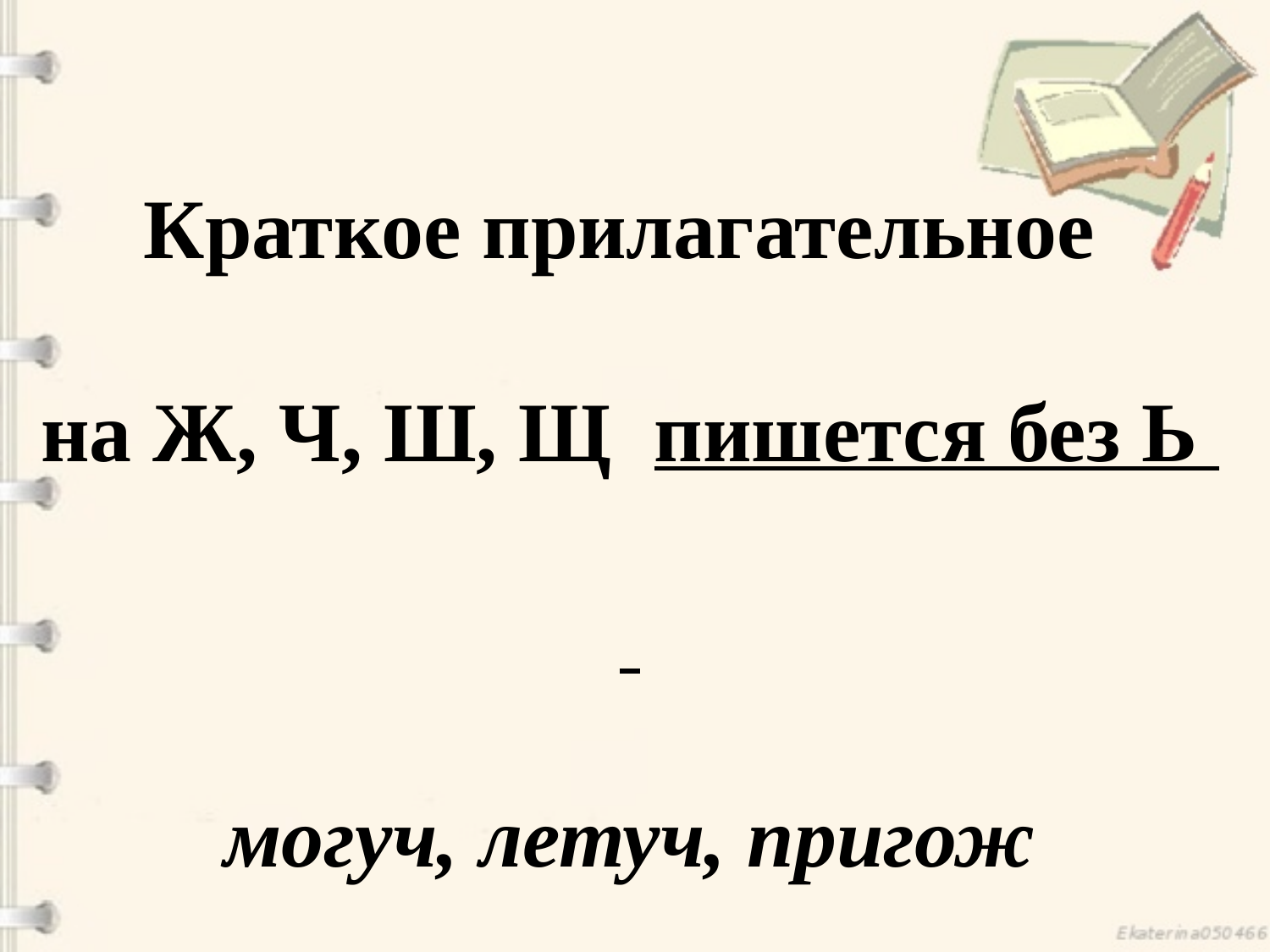

# Краткое прилагательное на Ж, Ч, Ш, Щ  пишется без Ь могуч, летуч, пригож